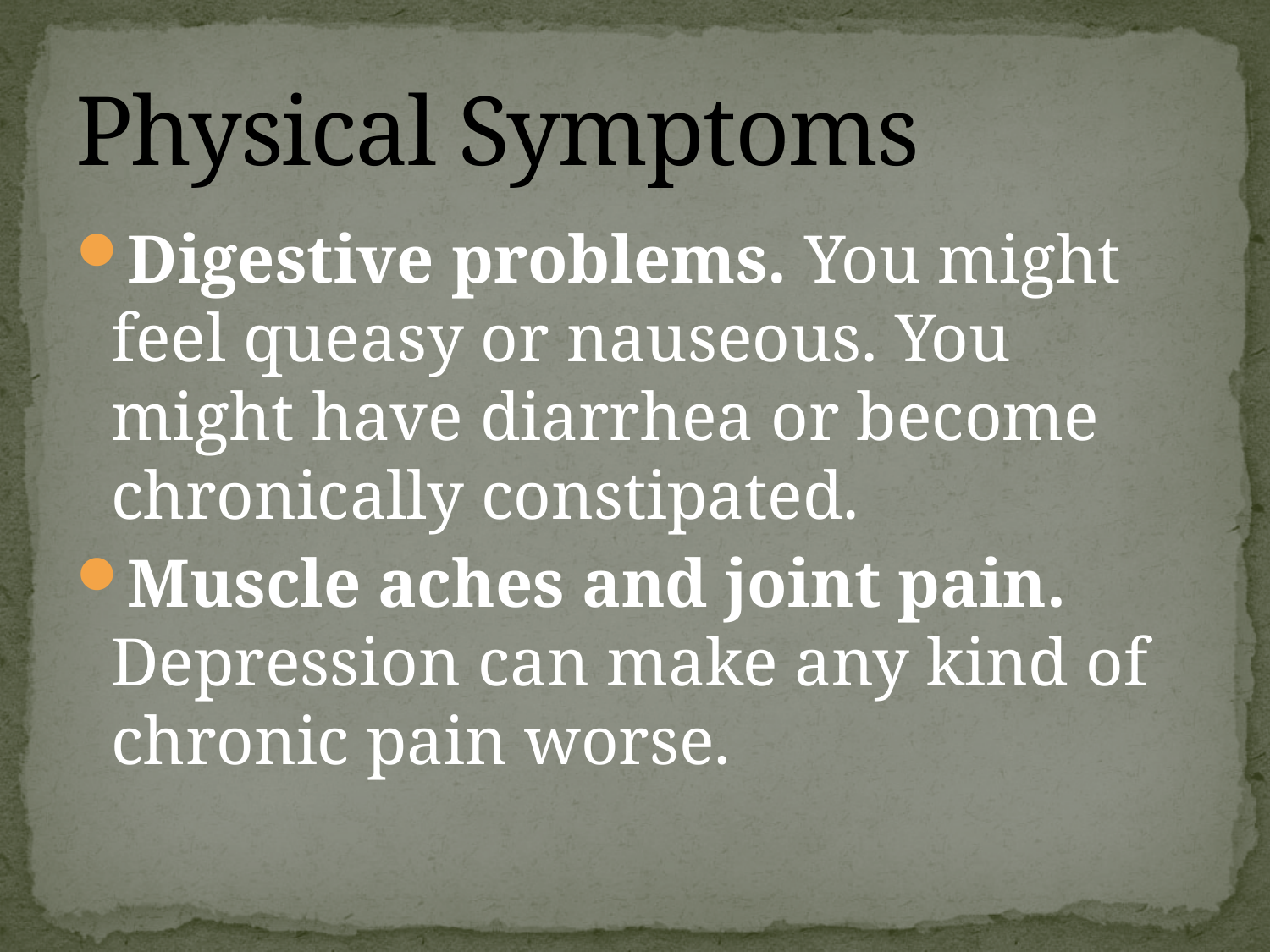

# Physical Symptoms
Digestive problems. You might feel queasy or nauseous. You might have diarrhea or become chronically constipated.
Muscle aches and joint pain. Depression can make any kind of chronic pain worse.